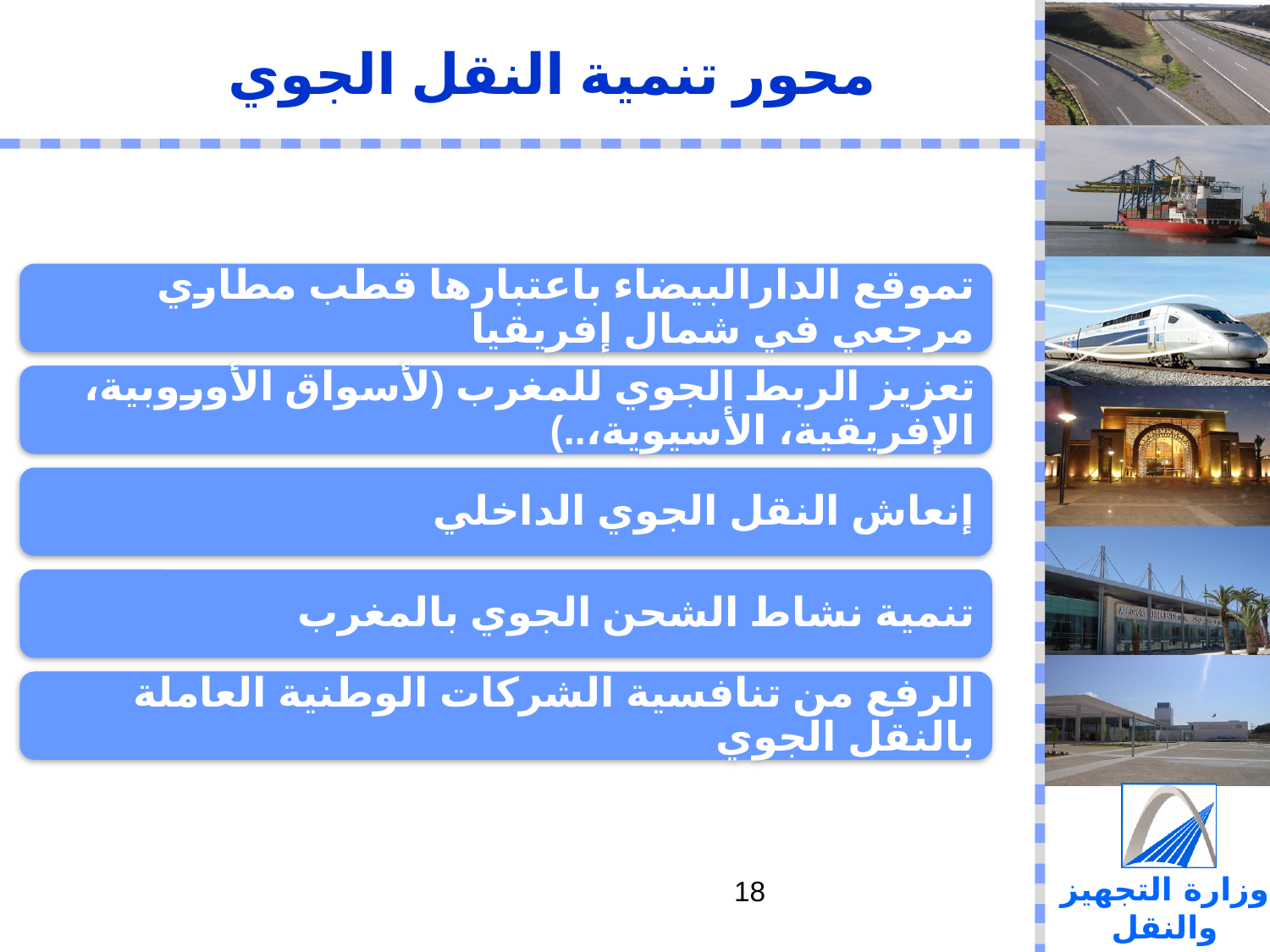

محور تنمية النقل الجوي

تموقع الدارالبيضاء باعتبارها قطب مطاري مرجعي في شمال إفريقيا
تعزيز الربط الجوي للمغرب (لأسواق الأوروبية، الإفريقية، الأسيوية،..)
إنعاش النقل الجوي الداخلي
تنمية نشاط الشحن الجوي بالمغرب
الرفع من تنافسية الشركات الوطنية العاملة بالنقل الجوي
18